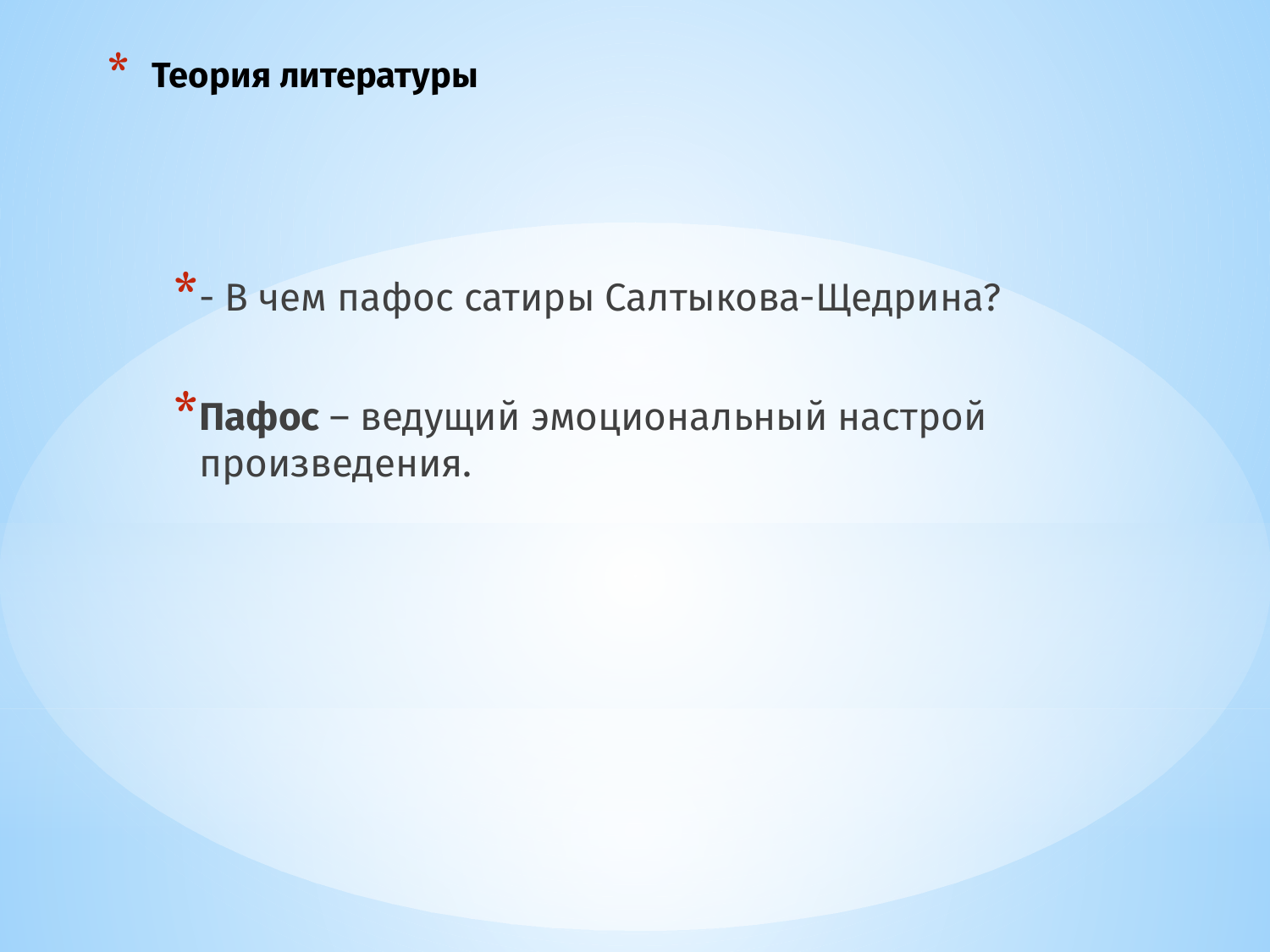

# Теория литературы
- В чем пафос сатиры Салтыкова-Щедрина?

Пафос – ведущий эмоциональный настрой произведения.